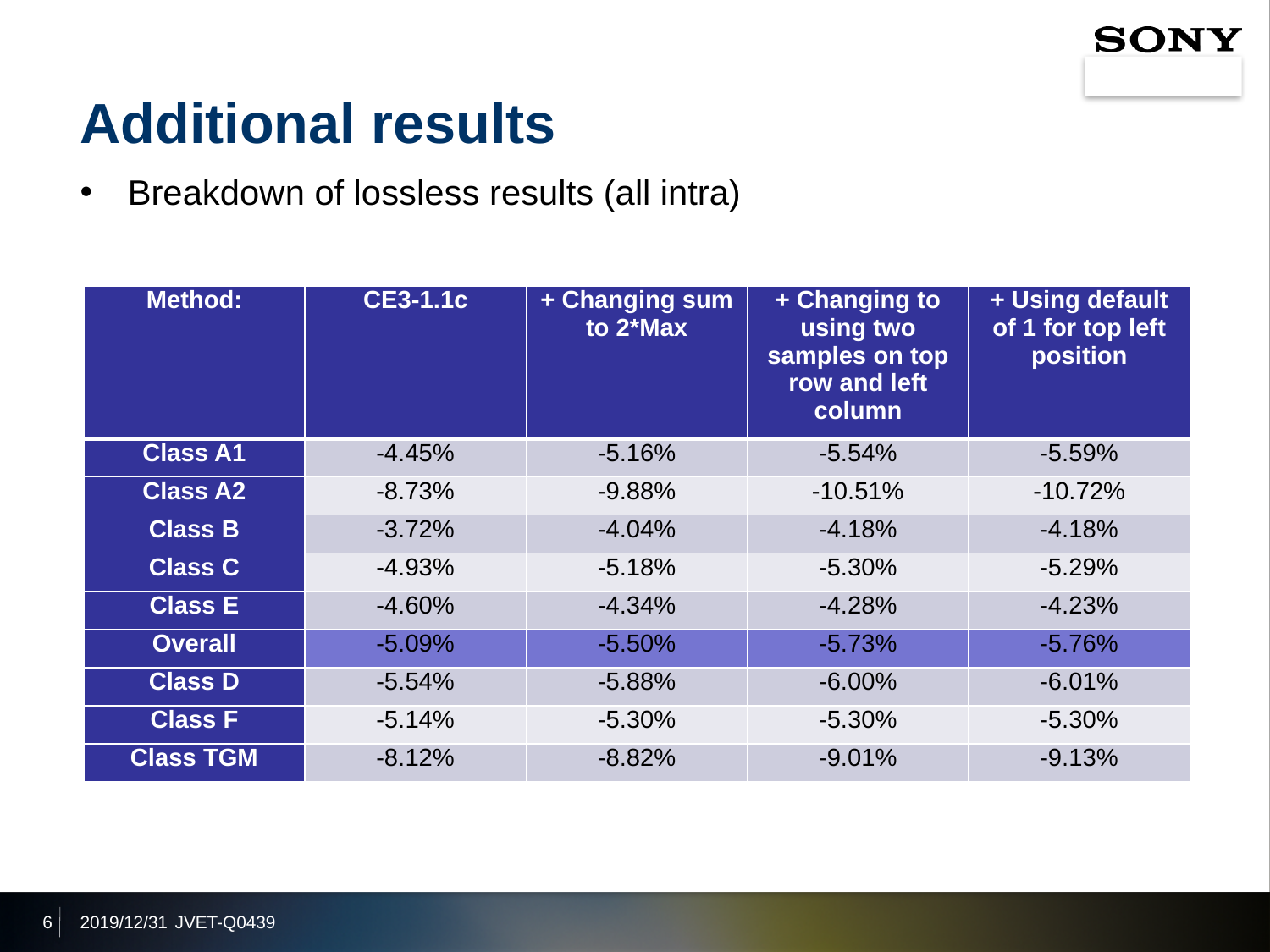

# Additional results
Breakdown of lossless results (all intra)
| Method: | CE3-1.1c | + Changing sum to 2\*Max | + Changing to using two samples on top row and left column | + Using default of 1 for top left position |
| --- | --- | --- | --- | --- |
| Class A1 | -4.45% | -5.16% | -5.54% | -5.59% |
| Class A2 | -8.73% | -9.88% | -10.51% | -10.72% |
| Class B | -3.72% | -4.04% | -4.18% | -4.18% |
| Class C | -4.93% | -5.18% | -5.30% | -5.29% |
| Class E | -4.60% | -4.34% | -4.28% | -4.23% |
| Overall | -5.09% | -5.50% | -5.73% | -5.76% |
| Class D | -5.54% | -5.88% | -6.00% | -6.01% |
| Class F | -5.14% | -5.30% | -5.30% | -5.30% |
| Class TGM | -8.12% | -8.82% | -9.01% | -9.13% |
6
2019/12/31
JVET-Q0439